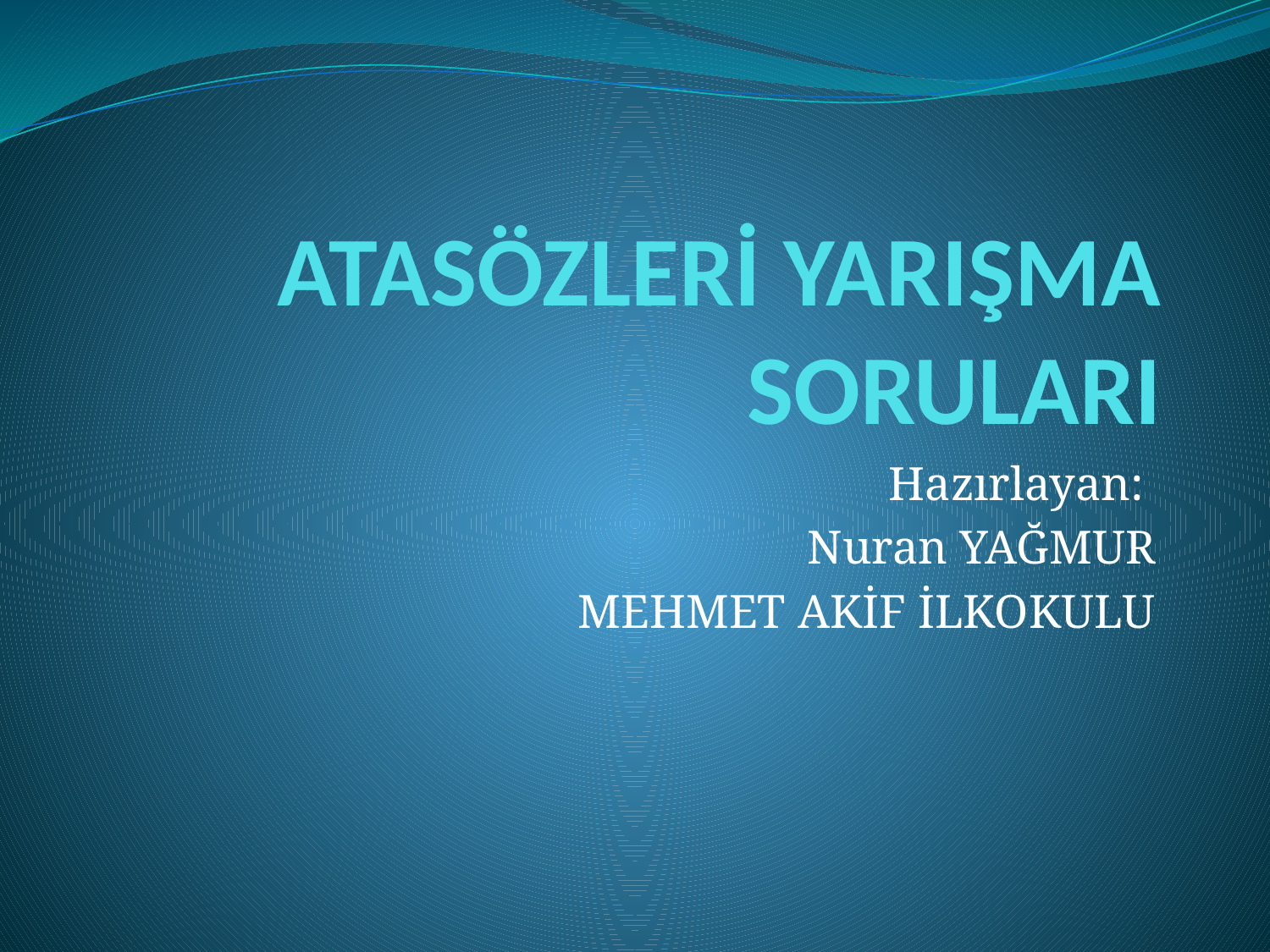

# ATASÖZLERİ YARIŞMA SORULARI
Hazırlayan:
Nuran YAĞMUR
MEHMET AKİF İLKOKULU